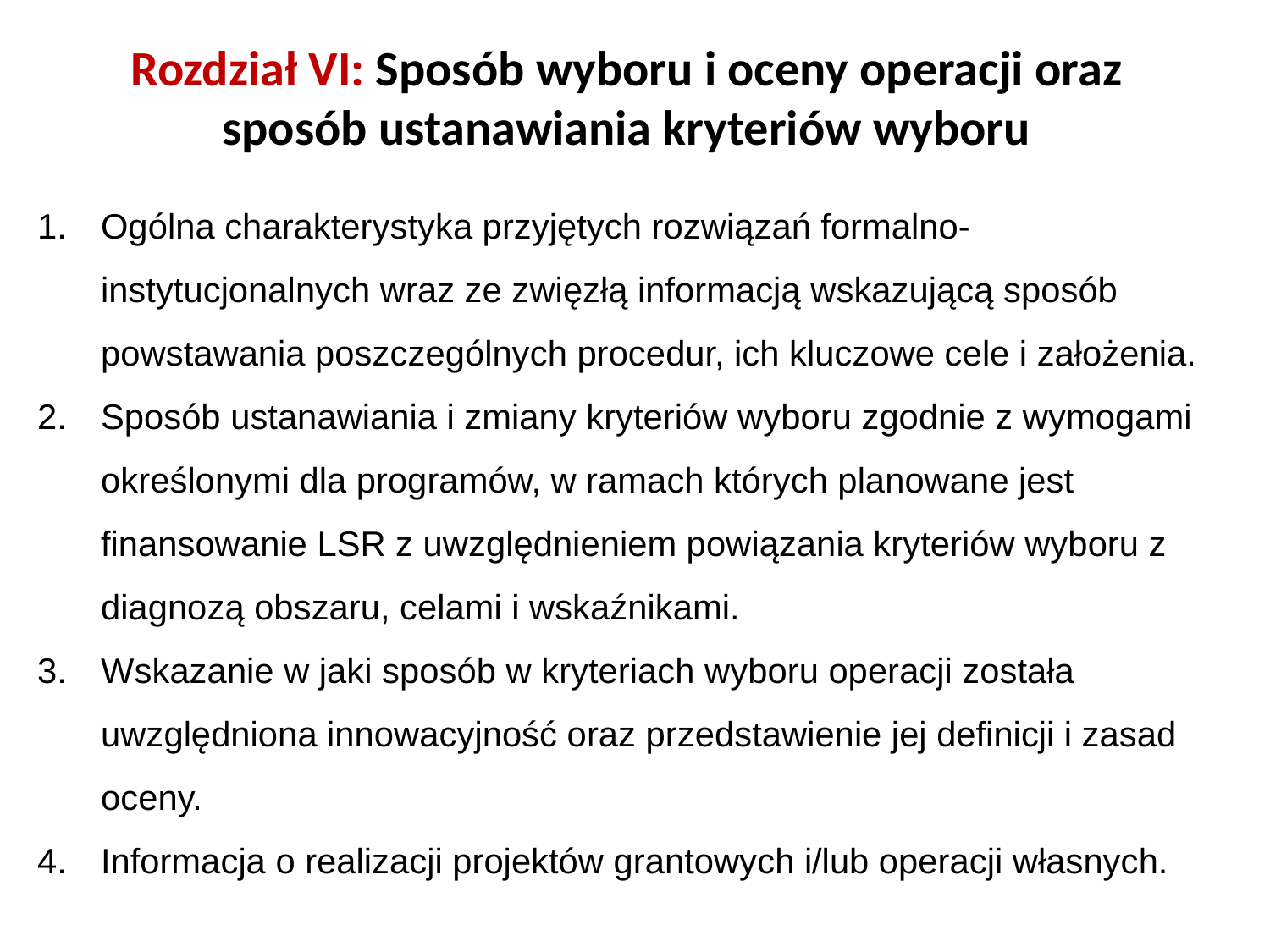

# Rozdział VI: Sposób wyboru i oceny operacji oraz sposób ustanawiania kryteriów wyboru

Ogólna charakterystyka przyjętych rozwiązań formalno-instytucjonalnych wraz ze zwięzłą informacją wskazującą sposób powstawania poszczególnych procedur, ich kluczowe cele i założenia.
Sposób ustanawiania i zmiany kryteriów wyboru zgodnie z wymogami określonymi dla programów, w ramach których planowane jest finansowanie LSR z uwzględnieniem powiązania kryteriów wyboru z diagnozą obszaru, celami i wskaźnikami.
Wskazanie w jaki sposób w kryteriach wyboru operacji została uwzględniona innowacyjność oraz przedstawienie jej definicji i zasad oceny.
Informacja o realizacji projektów grantowych i/lub operacji własnych.